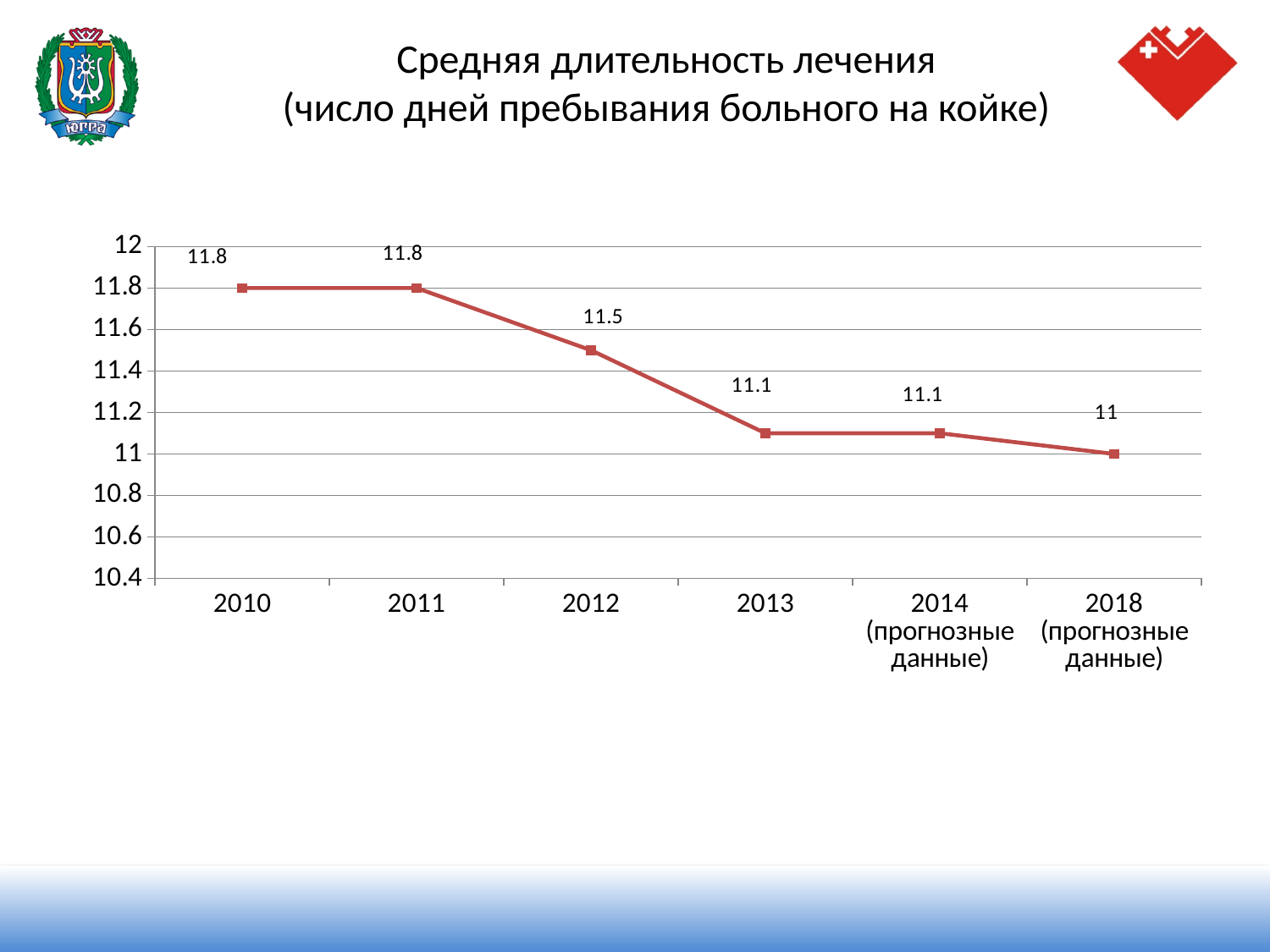

# Средняя длительность лечения (число дней пребывания больного на койке)

### Chart

| Category | Столбец2 |
|---|---|
| 2010 | 11.8 |
| 2011 | 11.8 |
| 2012 | 11.5 |
| 2013 | 11.1 |
| 2014 (прогнозные данные) | 11.1 |
| 2018 (прогнозные данные) | 11.0 |